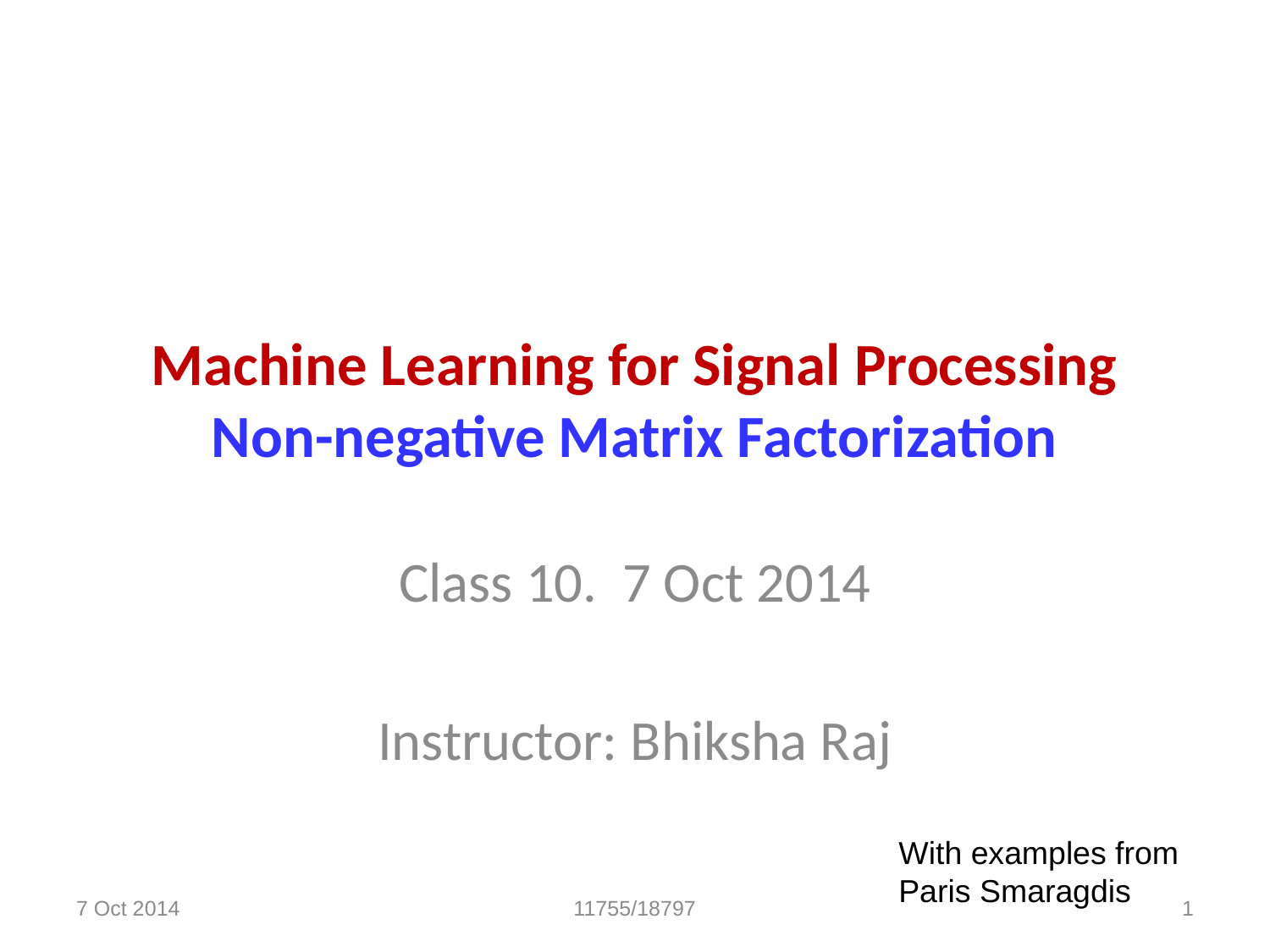

# Machine Learning for Signal Processing Non-negative Matrix Factorization
Class 10.  7 Oct 2014

Instructor: Bhiksha Raj
With examples from
Paris Smaragdis
7 Oct 2014
11755/18797
1